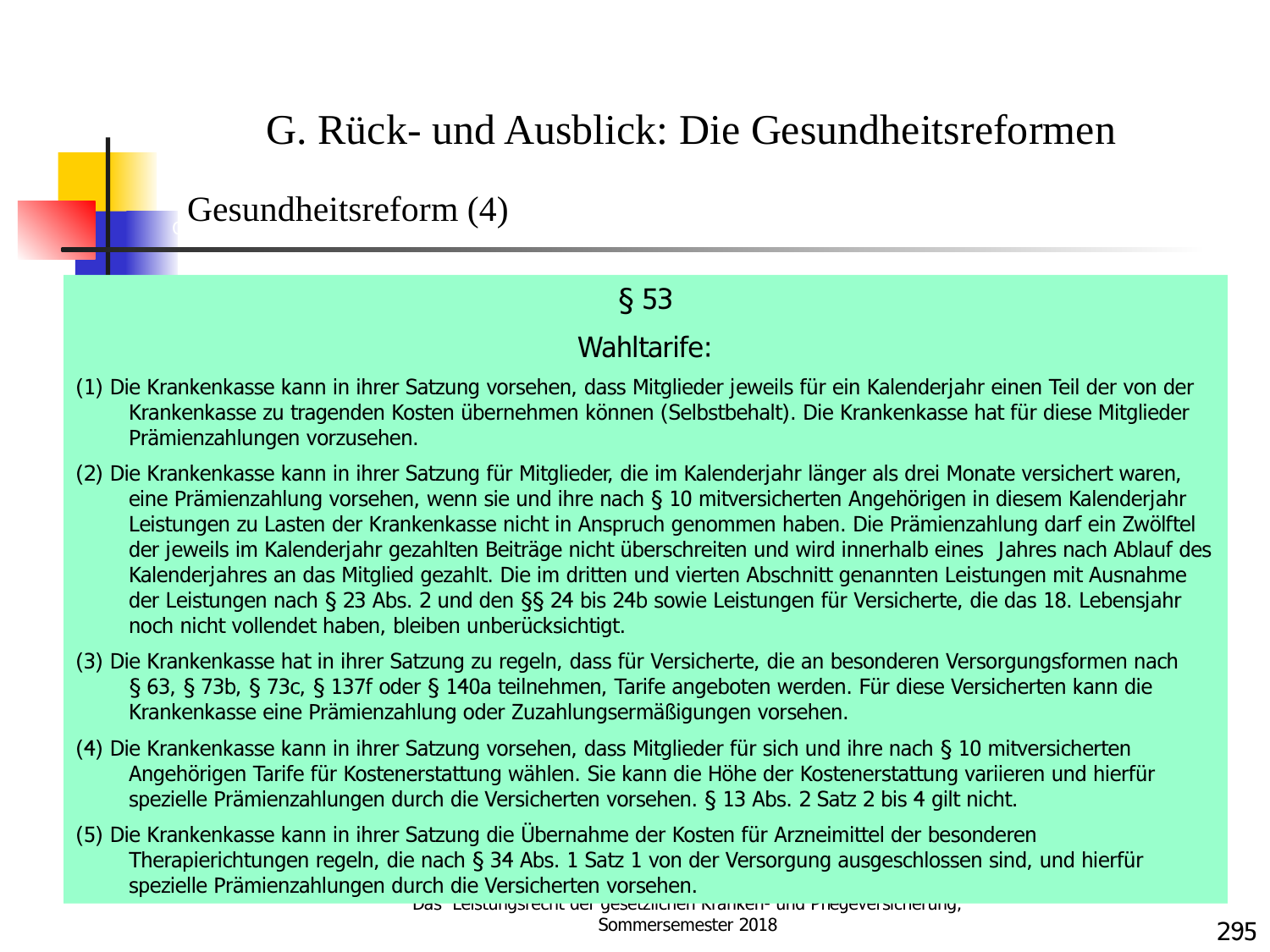

Gesundheitsreform
G. Rück- und Ausblick: Die Gesundheitsreformen

Gesundheitsreform (4)
§ 53
Wahltarife:
(1) Die Krankenkasse kann in ihrer Satzung vorsehen, dass Mitglieder jeweils für ein Kalenderjahr einen Teil der von der Krankenkasse zu tragenden Kosten übernehmen können (Selbstbehalt). Die Krankenkasse hat für diese Mitglieder Prämienzahlungen vorzusehen.
(2) Die Krankenkasse kann in ihrer Satzung für Mitglieder, die im Kalenderjahr länger als drei Monate versichert waren, eine Prämienzahlung vorsehen, wenn sie und ihre nach § 10 mitversicherten Angehörigen in diesem Kalenderjahr Leistungen zu Lasten der Krankenkasse nicht in Anspruch genommen haben. Die Prämienzahlung darf ein Zwölftel der jeweils im Kalenderjahr gezahlten Beiträge nicht überschreiten und wird innerhalb eines  Jahres nach Ablauf des Kalenderjahres an das Mitglied gezahlt. Die im dritten und vierten Abschnitt genannten Leistungen mit Ausnahme der Leistungen nach § 23 Abs. 2 und den §§ 24 bis 24b sowie Leistungen für Versicherte, die das 18. Lebensjahr noch nicht vollendet haben, bleiben unberücksichtigt.
(3) Die Krankenkasse hat in ihrer Satzung zu regeln, dass für Versicherte, die an besonderen Versorgungsformen nach § 63, § 73b, § 73c, § 137f oder § 140a teilnehmen, Tarife angeboten werden. Für diese Versicherten kann die Krankenkasse eine Prämienzahlung oder Zuzahlungsermäßigungen vorsehen.
(4) Die Krankenkasse kann in ihrer Satzung vorsehen, dass Mitglieder für sich und ihre nach § 10 mitversicherten Angehörigen Tarife für Kostenerstattung wählen. Sie kann die Höhe der Kostenerstattung variieren und hierfür spezielle Prämienzahlungen durch die Versicherten vorsehen. § 13 Abs. 2 Satz 2 bis 4 gilt nicht.
(5) Die Krankenkasse kann in ihrer Satzung die Übernahme der Kosten für Arzneimittel der besonderen Therapierichtungen regeln, die nach § 34 Abs. 1 Satz 1 von der Versorgung ausgeschlossen sind, und hierfür spezielle Prämienzahlungen durch die Versicherten vorsehen.
Krankheit
Das  Leistungsrecht der gesetzlichen Kranken- und Pflegeversicherung; Sommersemester 2018
295